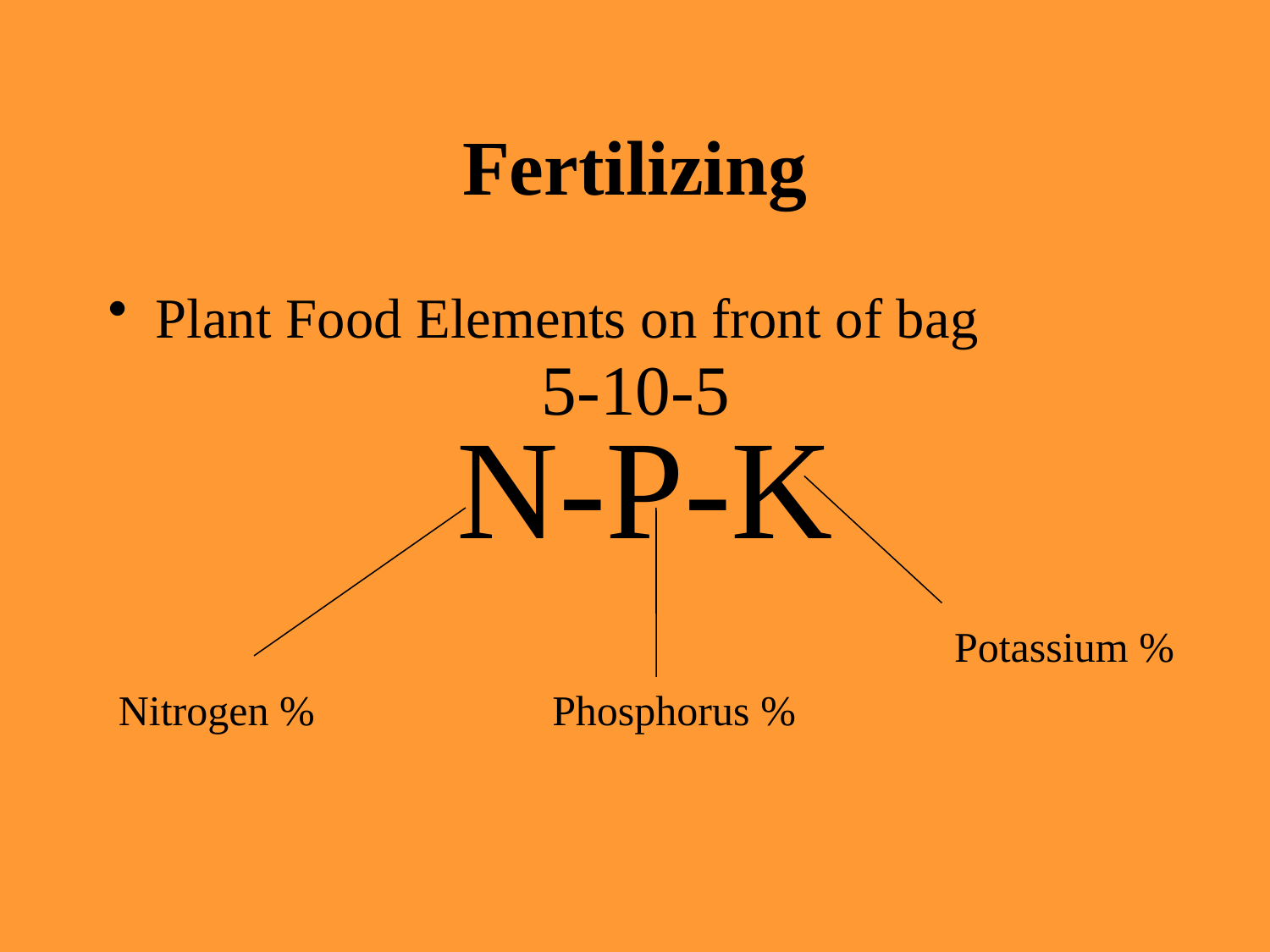

# Fertilizing
Plant Food Elements on front of bag
5-10-5
N-P-K

Potassium %
Nitrogen %
Phosphorus %